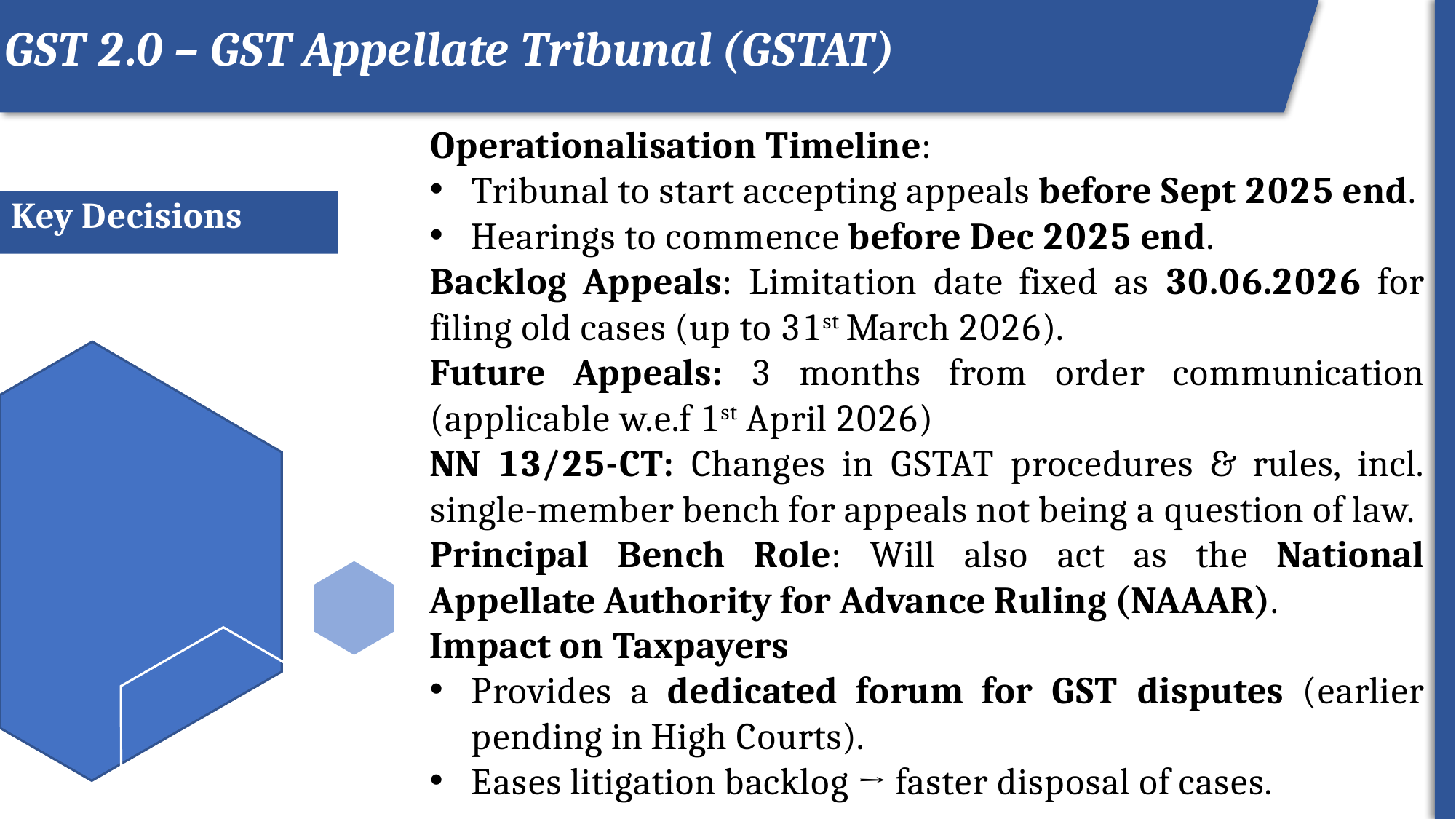

GST 2.0 – GST Appellate Tribunal (GSTAT)
Operationalisation Timeline:
Tribunal to start accepting appeals before Sept 2025 end.
Hearings to commence before Dec 2025 end.
Backlog Appeals: Limitation date fixed as 30.06.2026 for filing old cases (up to 31st March 2026).
Future Appeals: 3 months from order communication (applicable w.e.f 1st April 2026)
NN 13/25-CT: Changes in GSTAT procedures & rules, incl. single-member bench for appeals not being a question of law.
Principal Bench Role: Will also act as the National Appellate Authority for Advance Ruling (NAAAR).
Impact on Taxpayers
Provides a dedicated forum for GST disputes (earlier pending in High Courts).
Eases litigation backlog → faster disposal of cases.

ROI
# Key Decisions
51